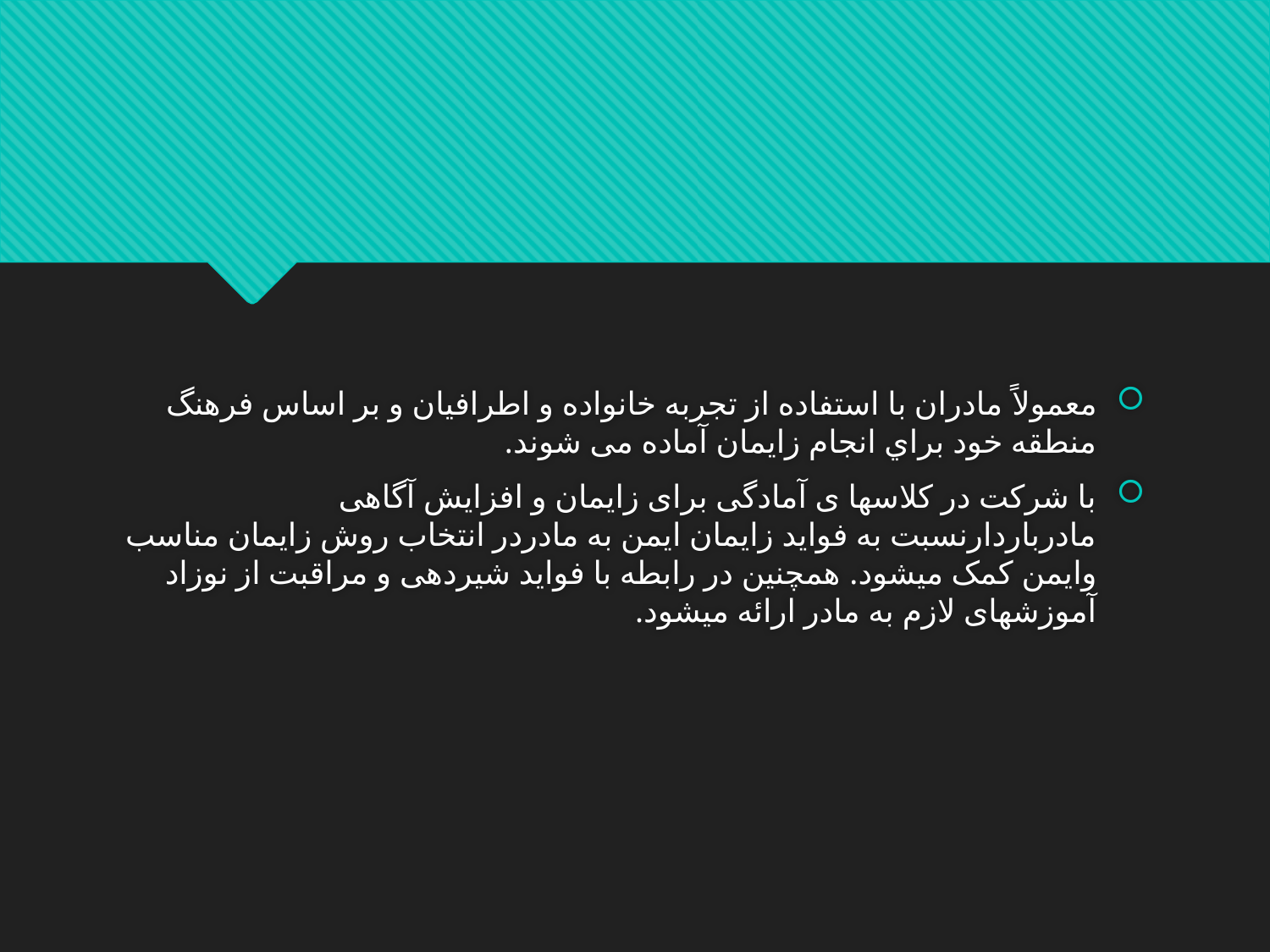

معمولاً مادران با استفاده از تجربه خانواده و اطرافیان و بر اساس فرهنگ منطقه خود براي انجام زایمان آماده می شوند.
با شرکت در کلاسها ی آمادگی برای زایمان و افزایش آگاهی مادرباردارنسبت به فواید زایمان ایمن به مادردر انتخاب روش زایمان مناسب وایمن کمک میشود. همچنین در رابطه با فواید شیردهی و مراقبت از نوزاد آموزشهای لازم به مادر ارائه میشود.